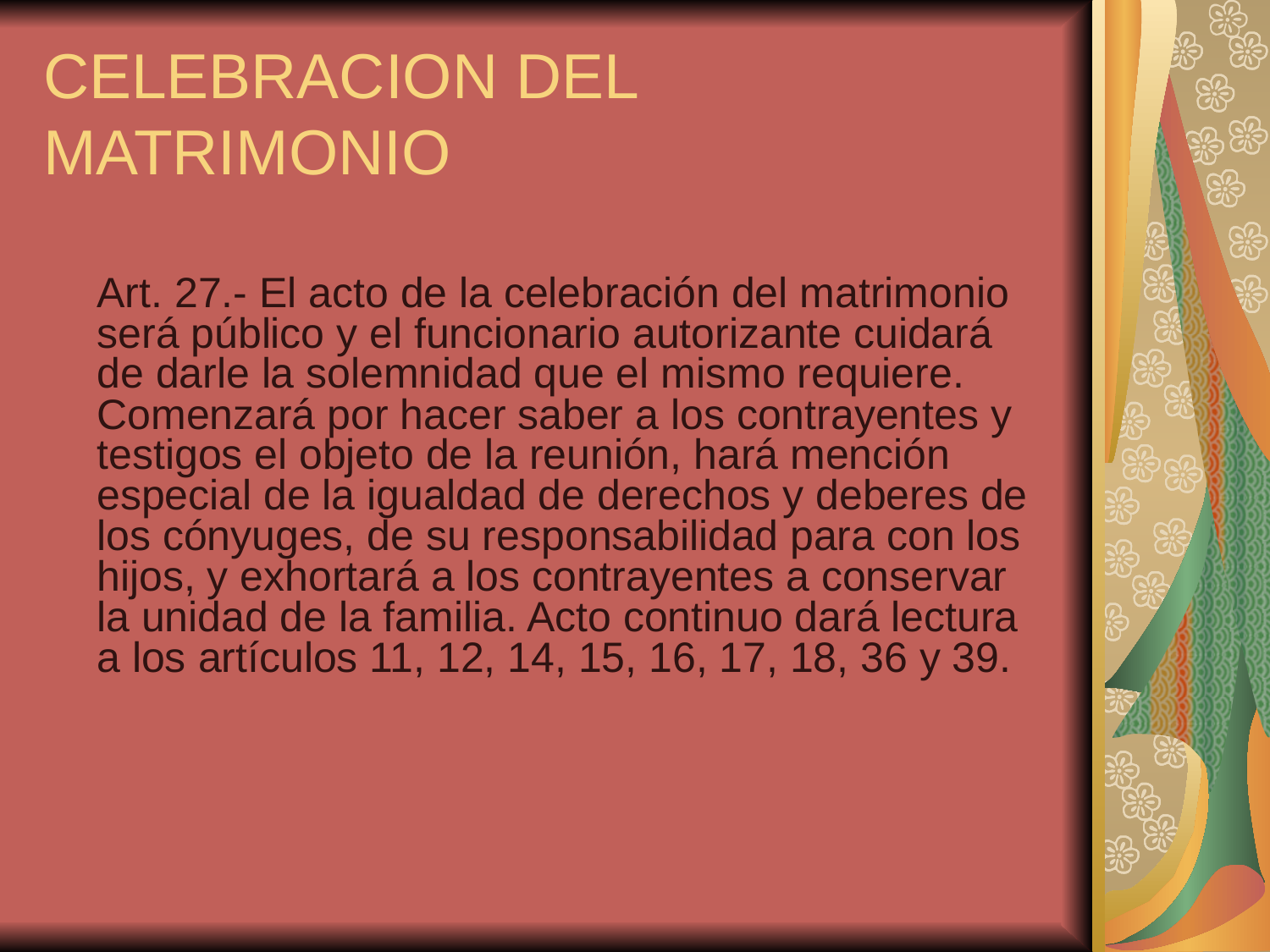

CELEBRACION DEL MATRIMONIO

	Art. 27.- El acto de la celebración del matrimonio será público y el funcionario autorizante cuidará de darle la solemnidad que el mismo requiere. Comenzará por hacer saber a los contrayentes y testigos el objeto de la reunión, hará mención especial de la igualdad de derechos y deberes de los cónyuges, de su responsabilidad para con los hijos, y exhortará a los contrayentes a conservar la unidad de la familia. Acto continuo dará lectura a los artículos 11, 12, 14, 15, 16, 17, 18, 36 y 39.